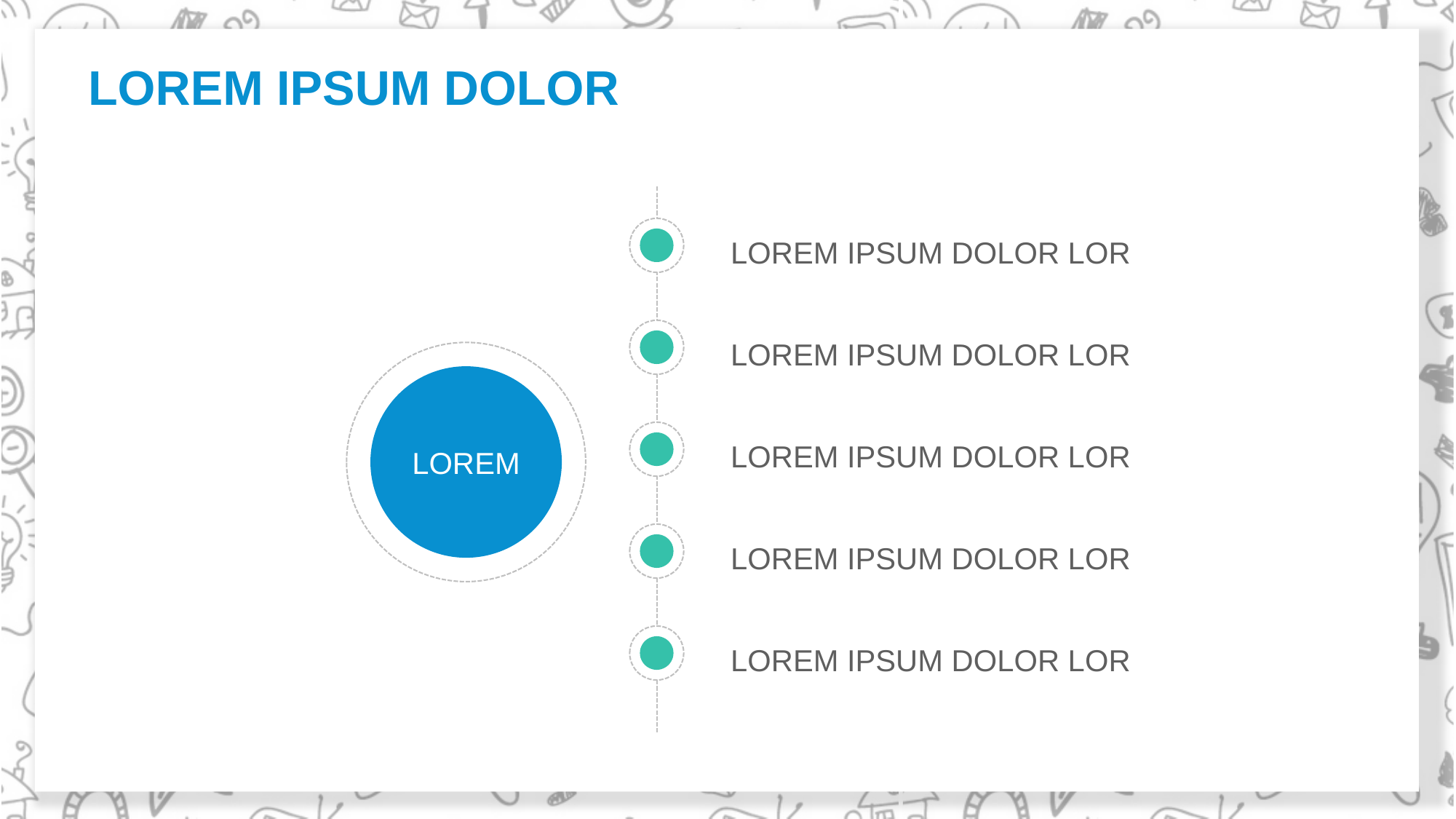

LOREM IPSUM DOLOR
LOREM IPSUM DOLOR LOR

LOREM IPSUM DOLOR LOR

LOREM
LOREM IPSUM DOLOR LOR

LOREM IPSUM DOLOR LOR

LOREM IPSUM DOLOR LOR